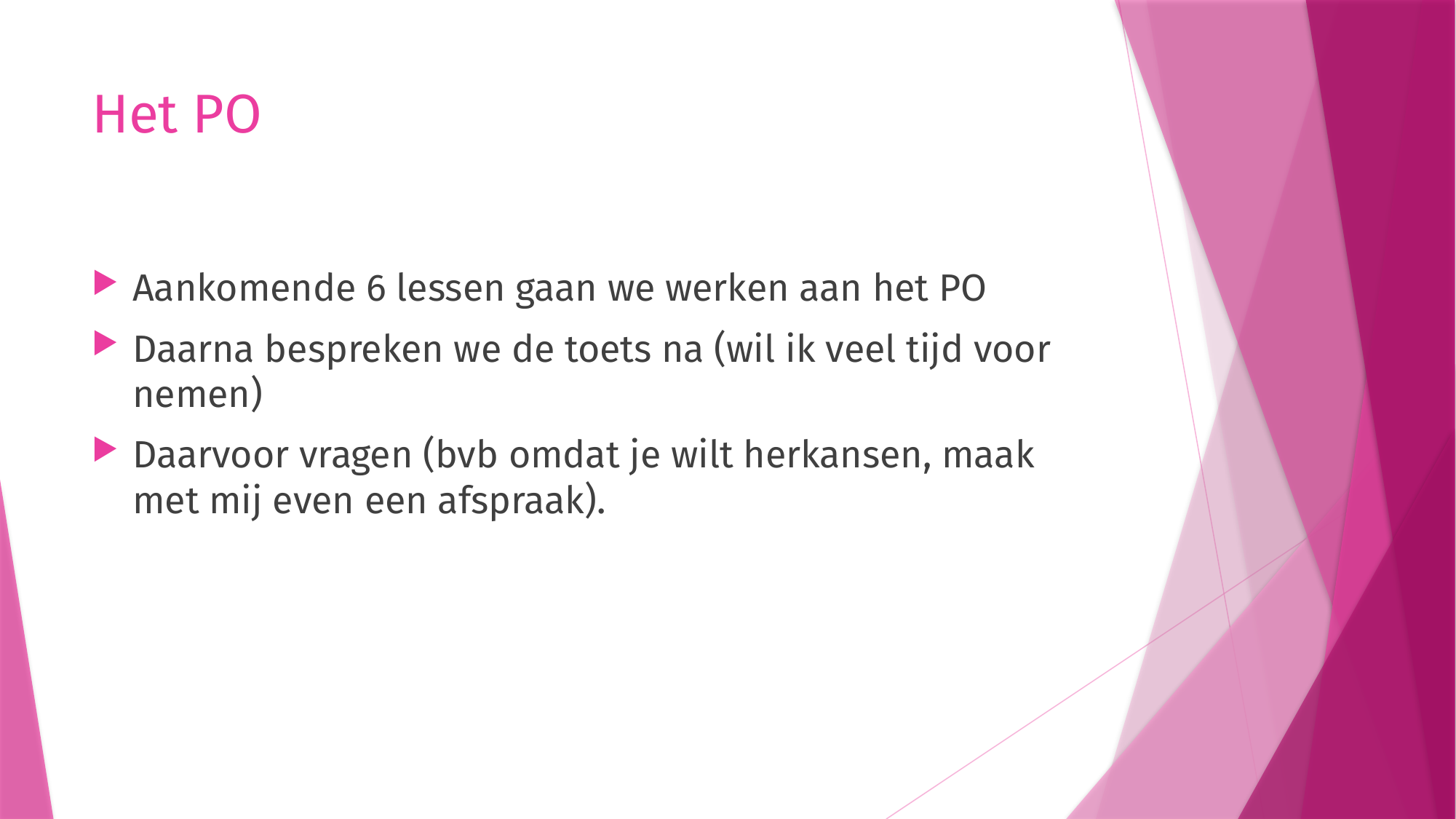

# Het PO
Aankomende 6 lessen gaan we werken aan het PO
Daarna bespreken we de toets na (wil ik veel tijd voor nemen)
Daarvoor vragen (bvb omdat je wilt herkansen, maak met mij even een afspraak).